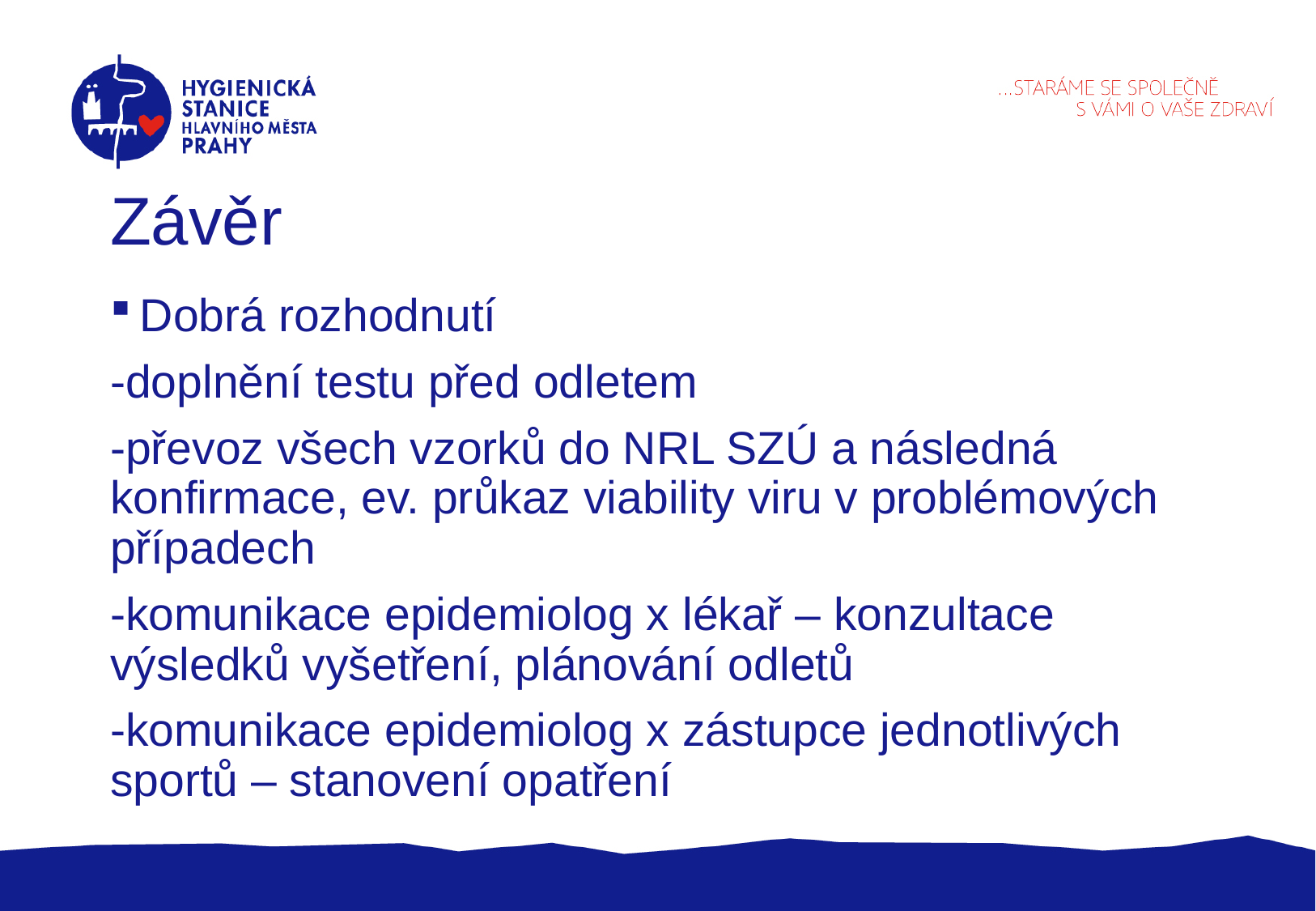

# Závěr
Dobrá rozhodnutí
-doplnění testu před odletem
-převoz všech vzorků do NRL SZÚ a následná konfirmace, ev. průkaz viability viru v problémových případech
-komunikace epidemiolog x lékař – konzultace výsledků vyšetření, plánování odletů
-komunikace epidemiolog x zástupce jednotlivých sportů – stanovení opatření